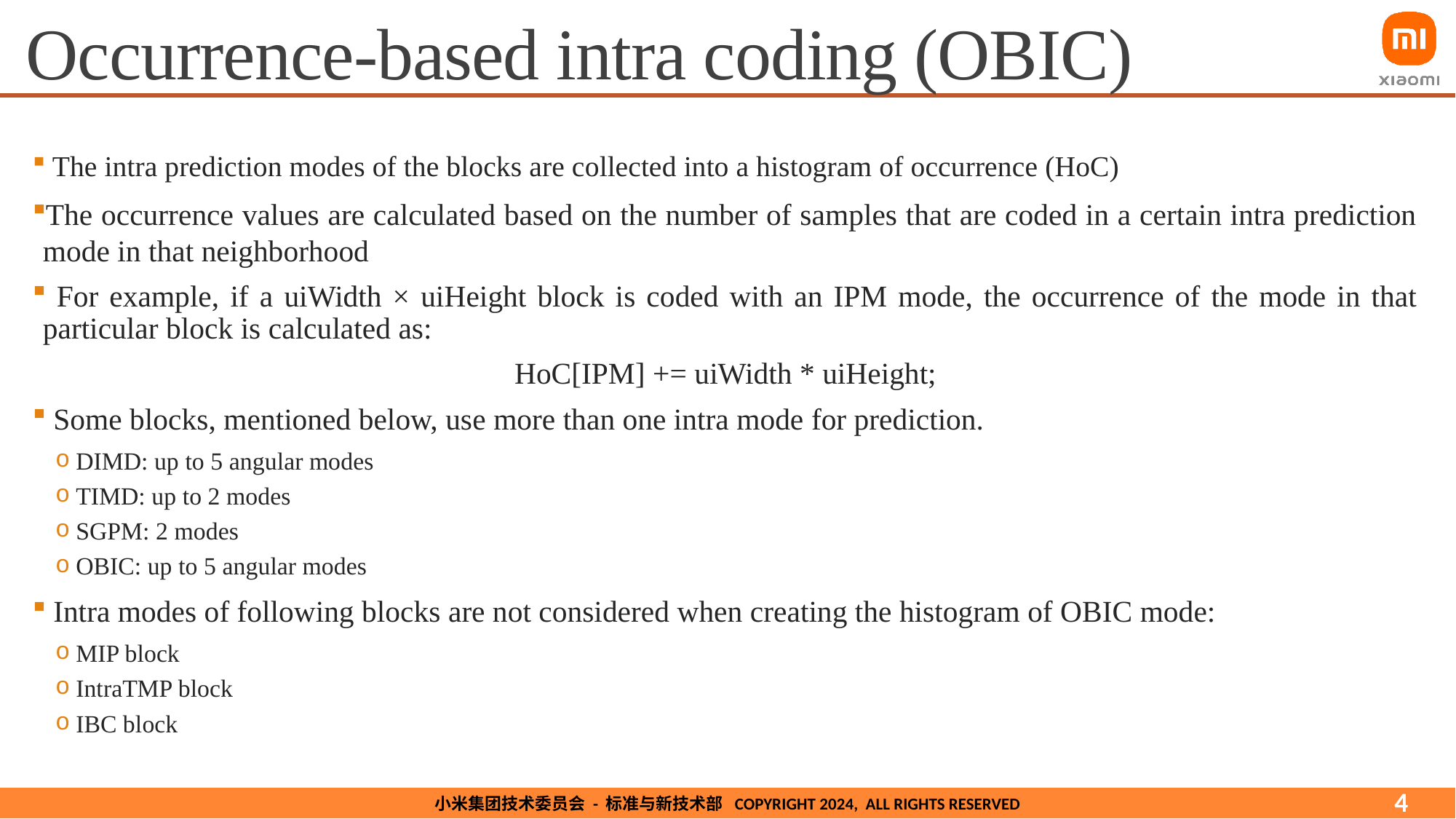

# Occurrence-based intra coding (OBIC)
 The intra prediction modes of the blocks are collected into a histogram of occurrence (HoC)
The occurrence values are calculated based on the number of samples that are coded in a certain intra prediction mode in that neighborhood
 For example, if a uiWidth × uiHeight block is coded with an IPM mode, the occurrence of the mode in that particular block is calculated as:
HoC[IPM] += uiWidth * uiHeight;
 Some blocks, mentioned below, use more than one intra mode for prediction.
DIMD: up to 5 angular modes
TIMD: up to 2 modes
SGPM: 2 modes
OBIC: up to 5 angular modes
 Intra modes of following blocks are not considered when creating the histogram of OBIC mode:
MIP block
IntraTMP block
IBC block
4